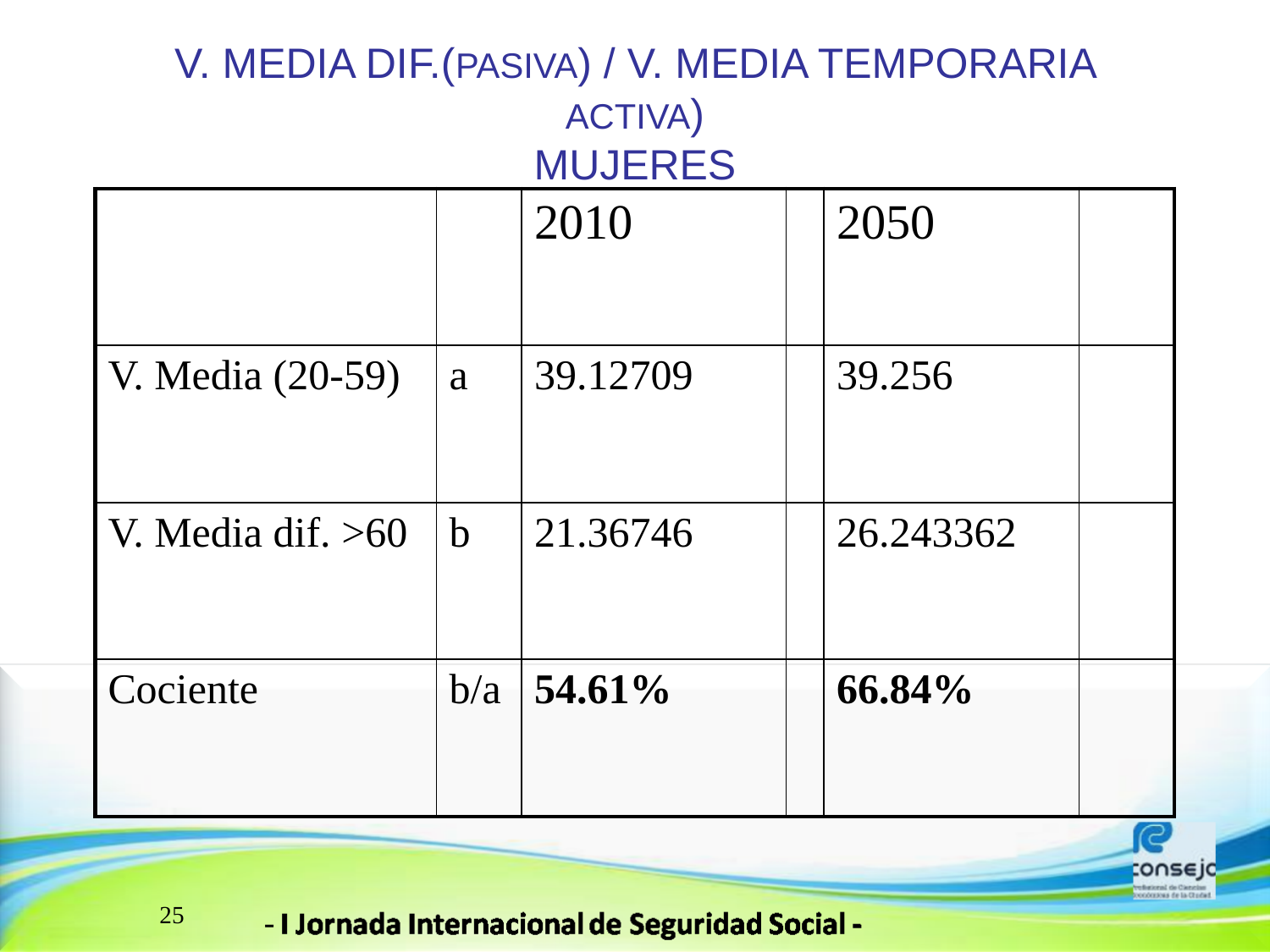

# V. MEDIA DIF.(PASIVA) / V. MEDIA TEMPORARIA ACTIVA) MUJERES
|  |  | 2010 |  | 2050 |  |
| --- | --- | --- | --- | --- | --- |
| V. Media (20-59) | a | 39.12709 |  | 39.256 |  |
| V. Media dif. >60 | b | 21.36746 |  | 26.243362 |  |
| Cociente | b/a | 54.61% |  | 66.84% |  |
25